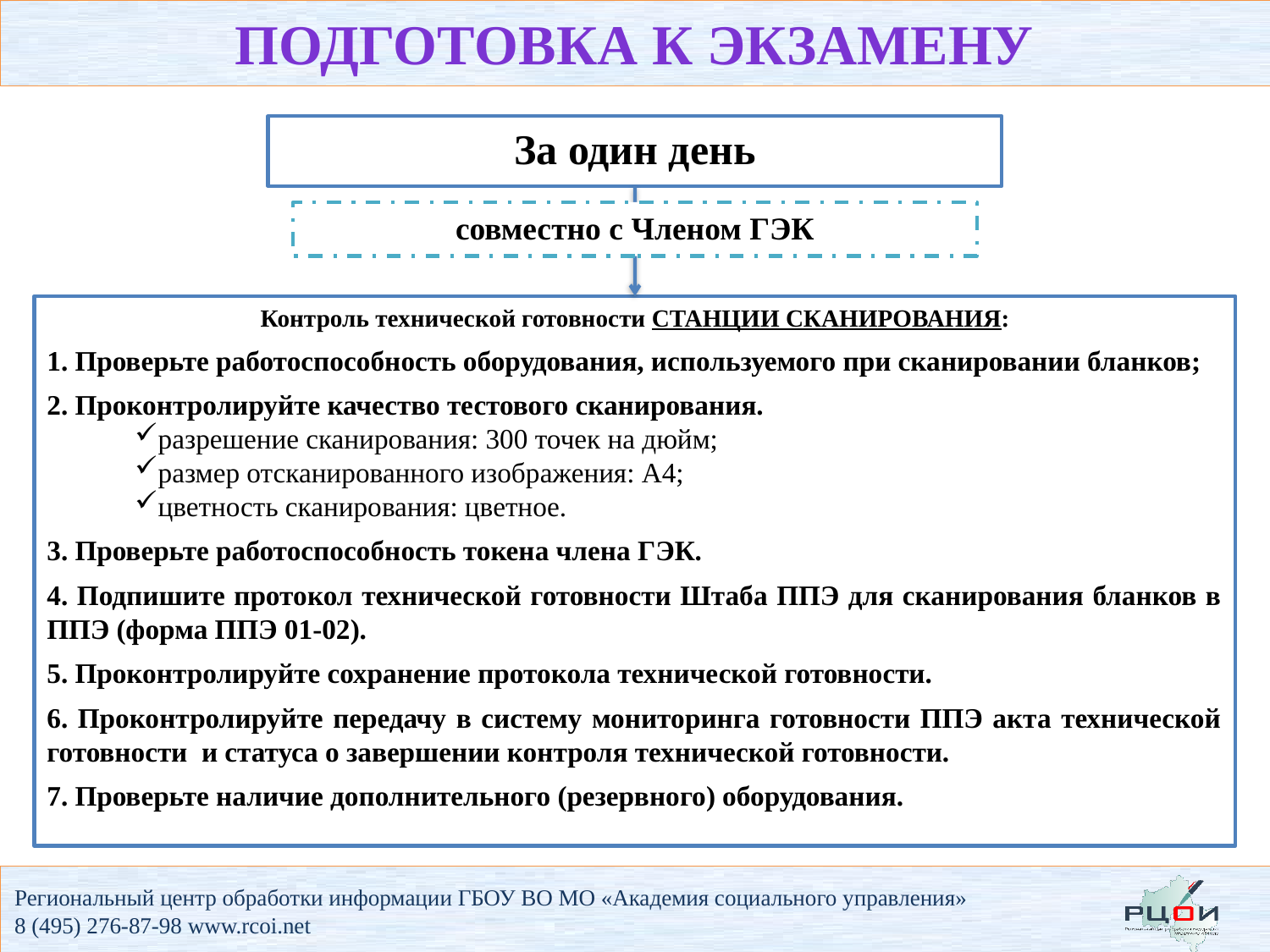

подготовка к экзамену
За один день
совместно с Членом ГЭК
Контроль технической готовности СТАНЦИИ СКАНИРОВАНИЯ:
1. Проверьте работоспособность оборудования, используемого при сканировании бланков;
2. Проконтролируйте качество тестового сканирования.
разрешение сканирования: 300 точек на дюйм;
размер отсканированного изображения: А4;
цветность сканирования: цветное.
3. Проверьте работоспособность токена члена ГЭК.
4. Подпишите протокол технической готовности Штаба ППЭ для сканирования бланков в ППЭ (форма ППЭ 01-02).
5. Проконтролируйте сохранение протокола технической готовности.
6. Проконтролируйте передачу в систему мониторинга готовности ППЭ акта технической готовности  и статуса о завершении контроля технической готовности.
7. Проверьте наличие дополнительного (резервного) оборудования.